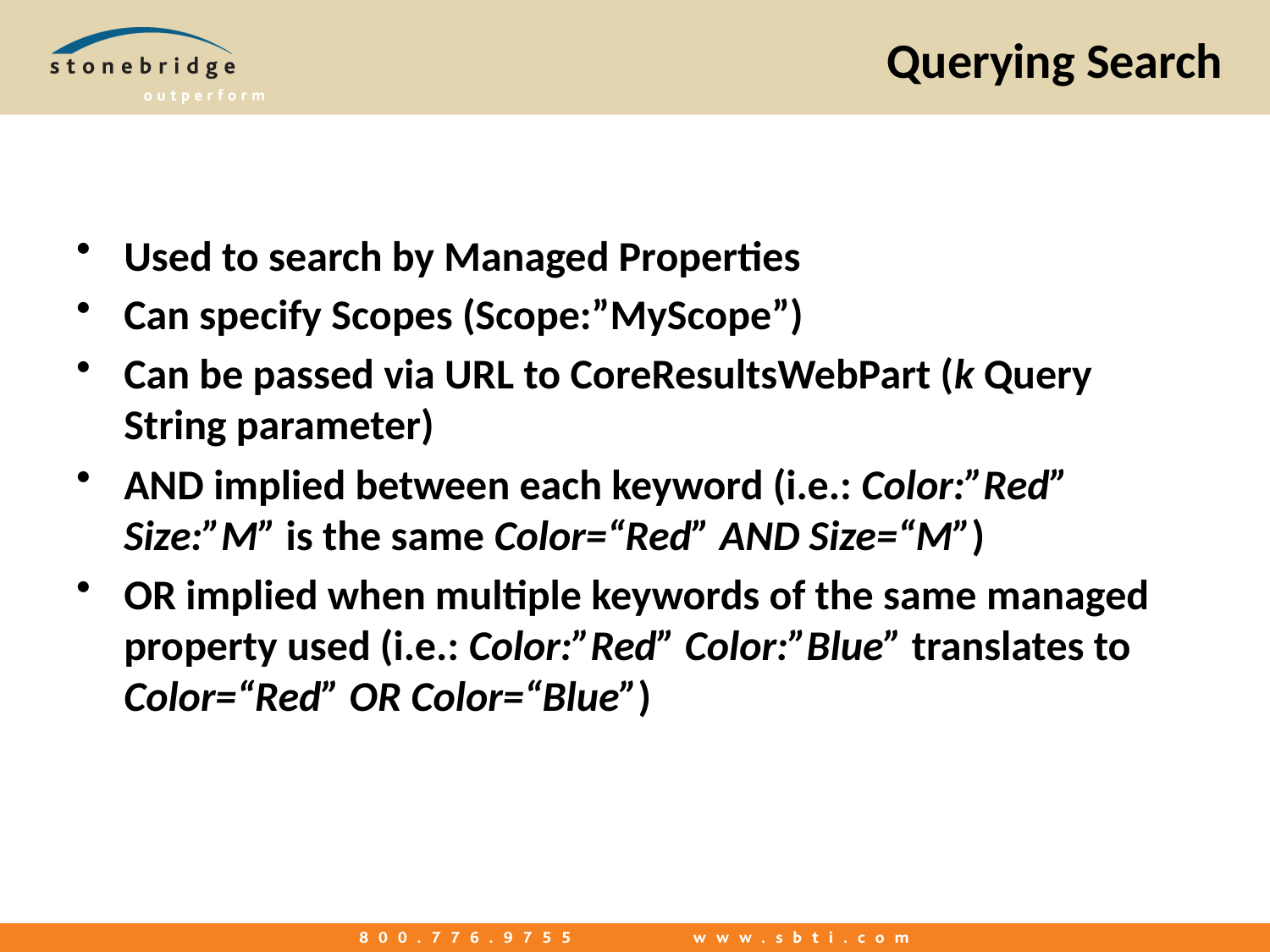

# Querying Search
Used to search by Managed Properties
Can specify Scopes (Scope:”MyScope”)
Can be passed via URL to CoreResultsWebPart (k Query String parameter)
AND implied between each keyword (i.e.: Color:”Red” Size:”M” is the same Color=“Red” AND Size=“M”)
OR implied when multiple keywords of the same managed property used (i.e.: Color:”Red” Color:”Blue” translates to Color=“Red” OR Color=“Blue”)